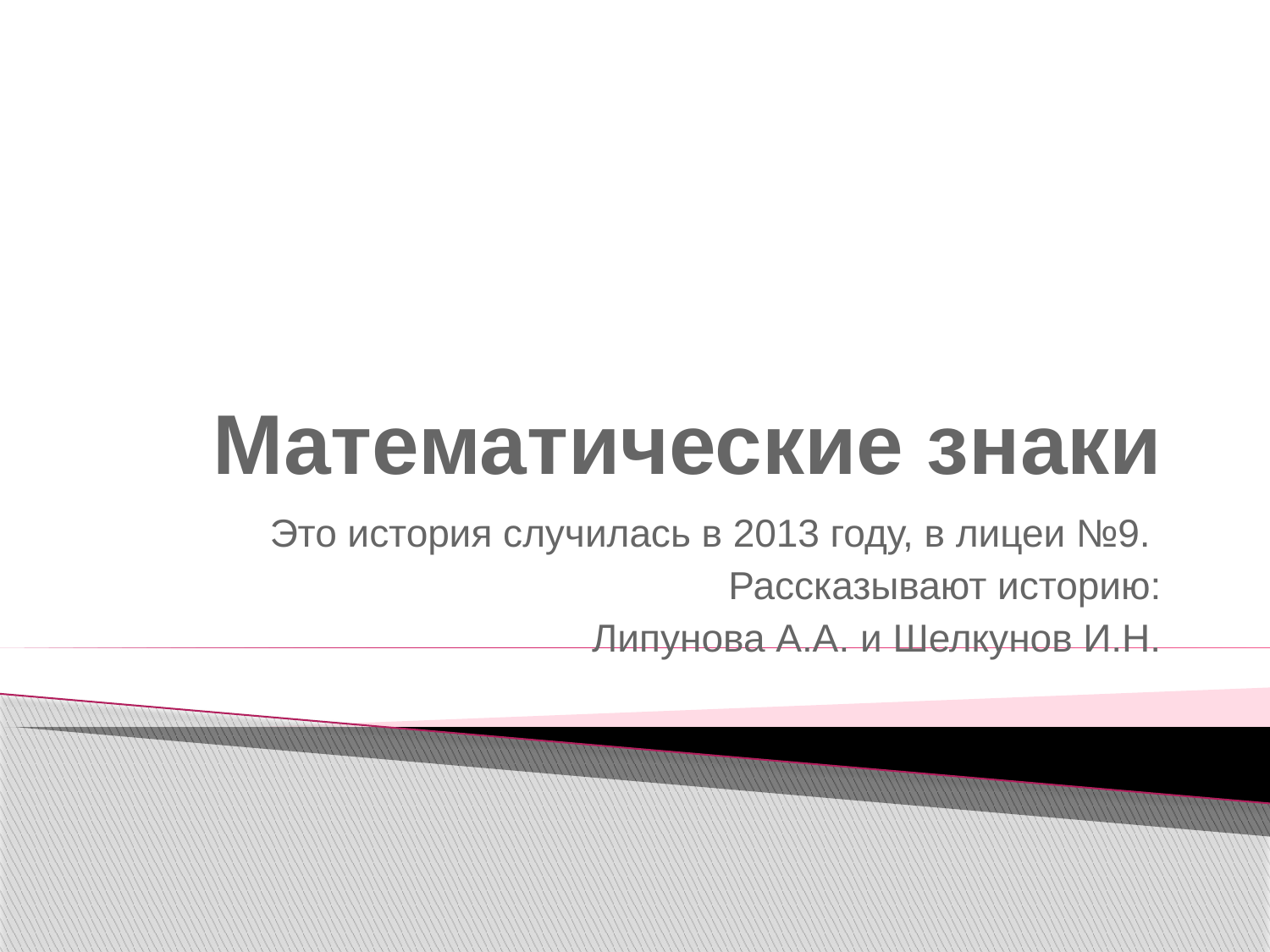

# Математические знаки
Это история случилась в 2013 году, в лицеи №9.
Рассказывают историю:
Липунова А.А. и Шелкунов И.Н.